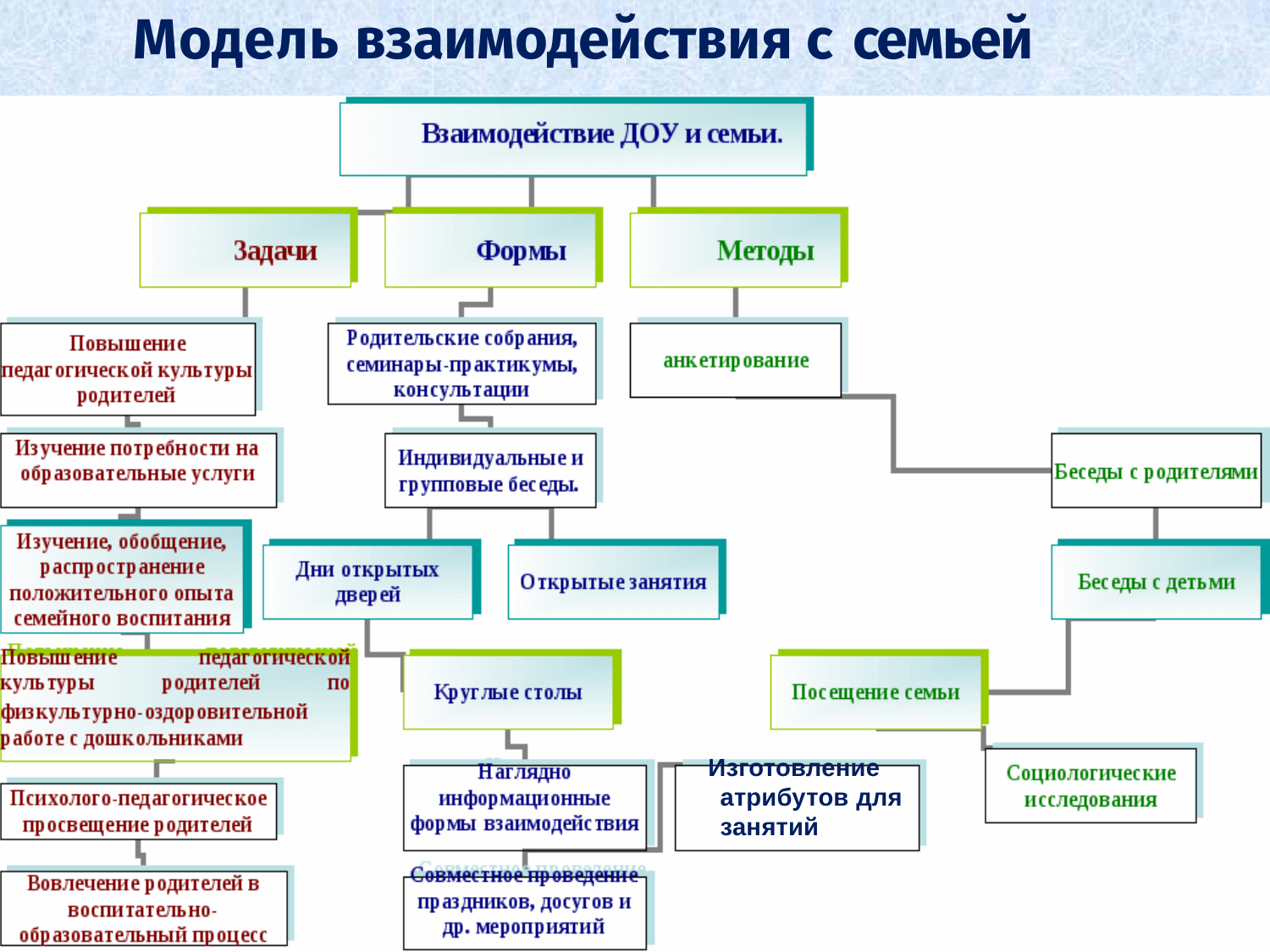

# Модель взаимодействия с     семьей

Изготовление атрибутов для занятий